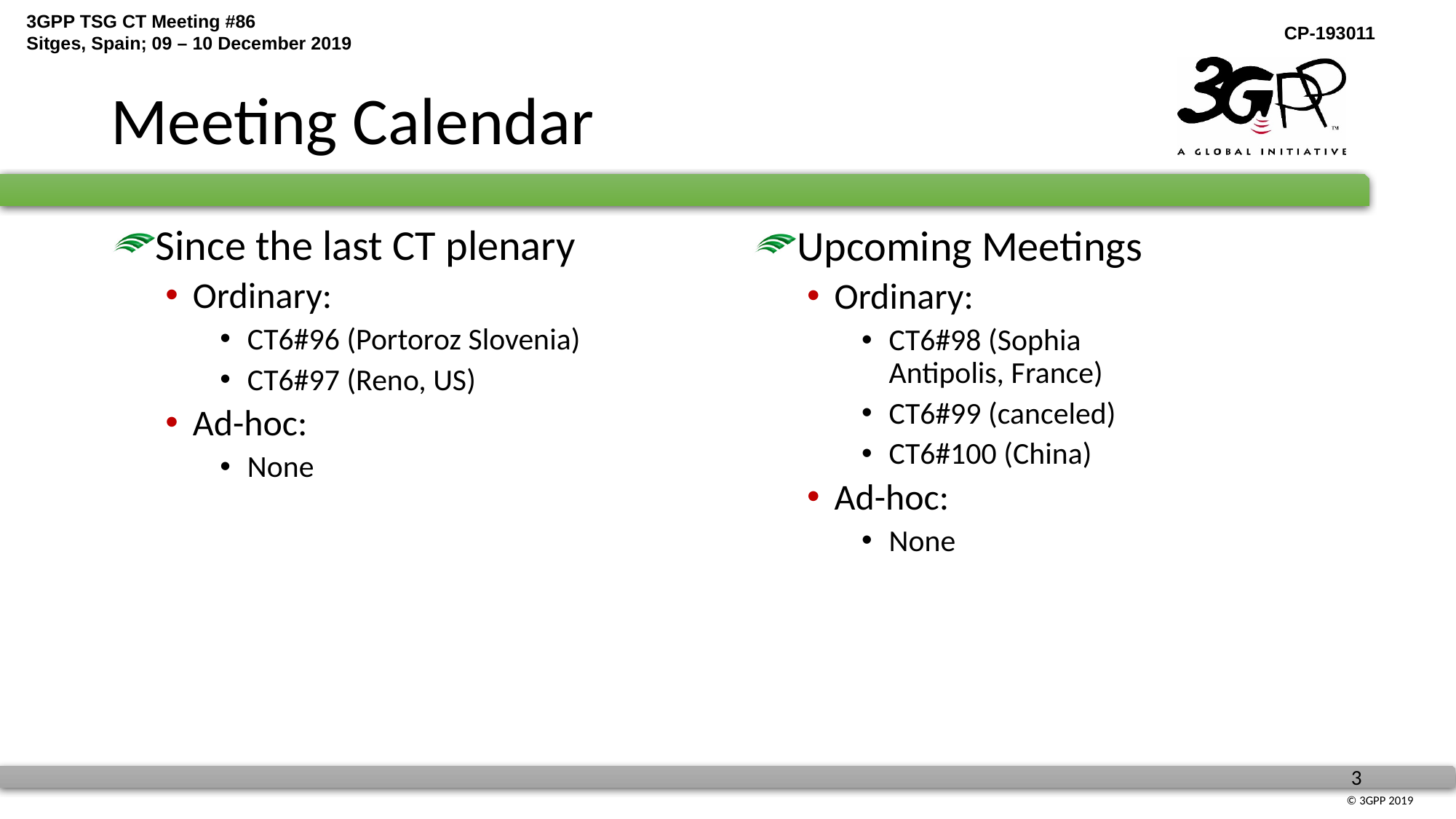

# Meeting Calendar
Since the last CT plenary
Ordinary:
CT6#96 (Portoroz Slovenia)
CT6#97 (Reno, US)
Ad-hoc:
None

Upcoming Meetings
Ordinary:
CT6#98 (Sophia Antipolis, France)
CT6#99 (canceled)
CT6#100 (China)
Ad-hoc:
None